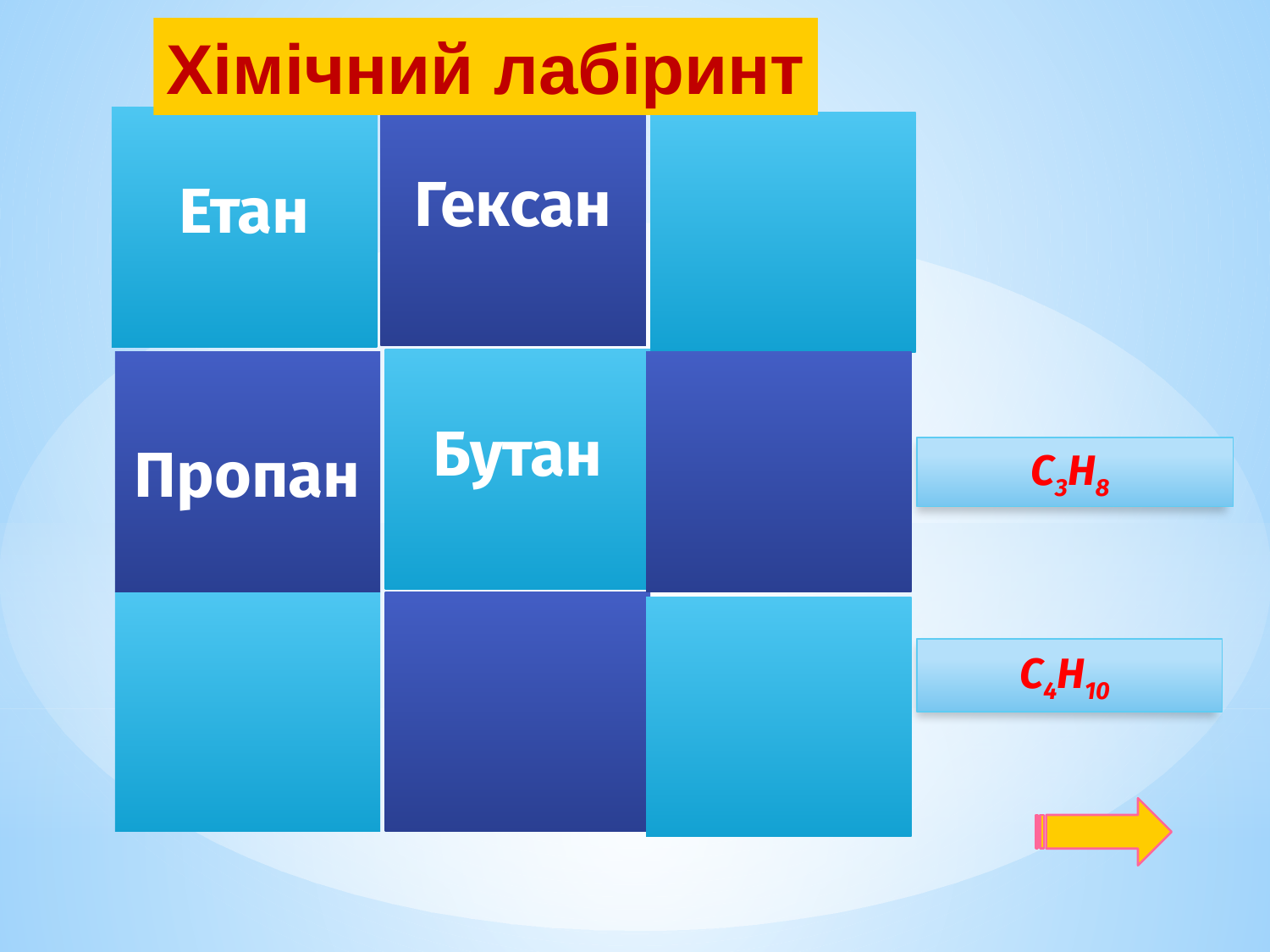

Хімічний лабіринт
Гексан

Етан

Бутан

Пропан

С3Н8

С4Н10